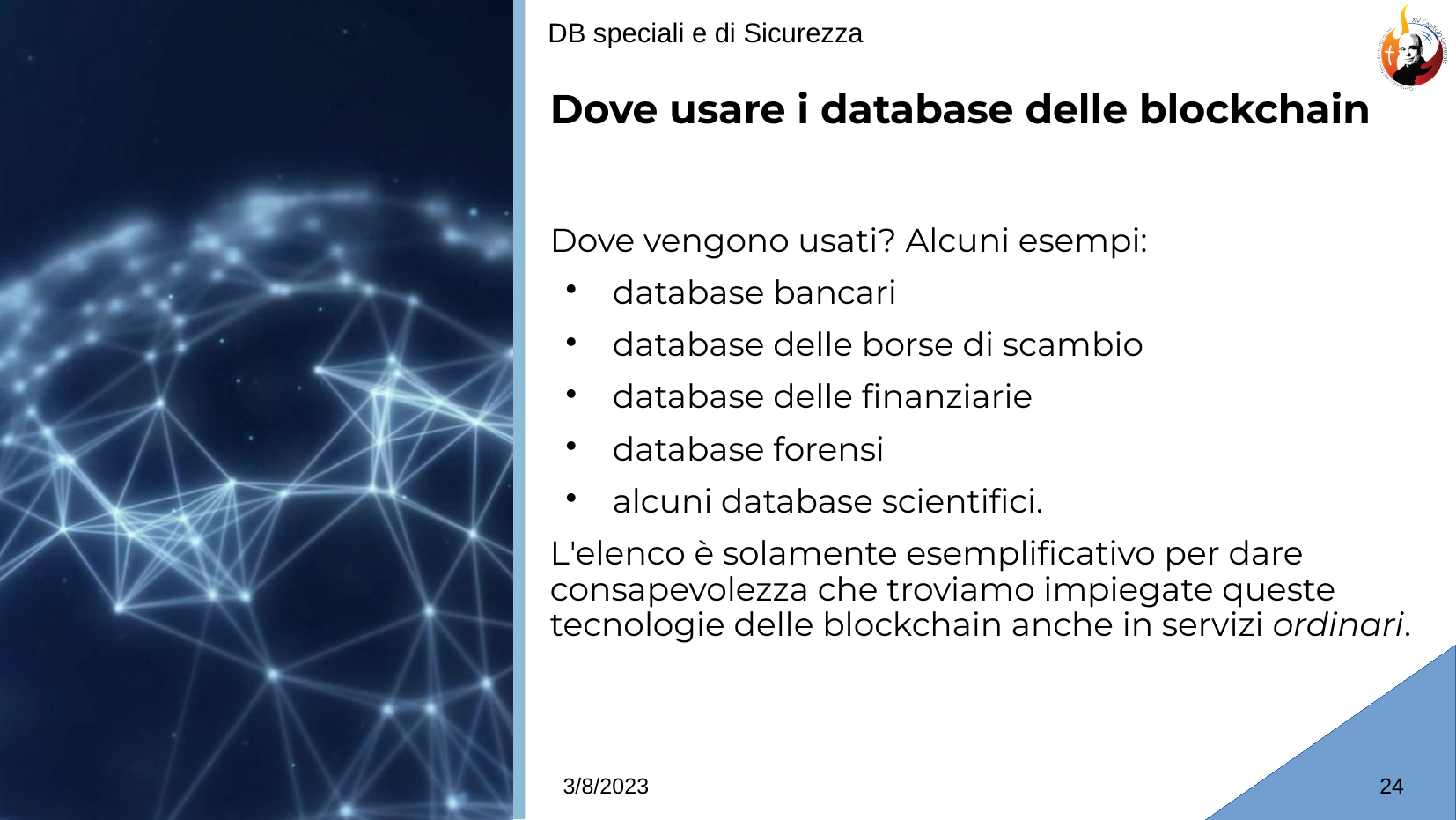

DB speciali e di Sicurezza
# Dove usare i database delle blockchain
Dove vengono usati? Alcuni esempi:
database bancari
database delle borse di scambio
database delle finanziarie
database forensi
alcuni database scientifici.
L'elenco è solamente esemplificativo per dare consapevolezza che troviamo impiegate queste tecnologie delle blockchain anche in servizi ordinari.